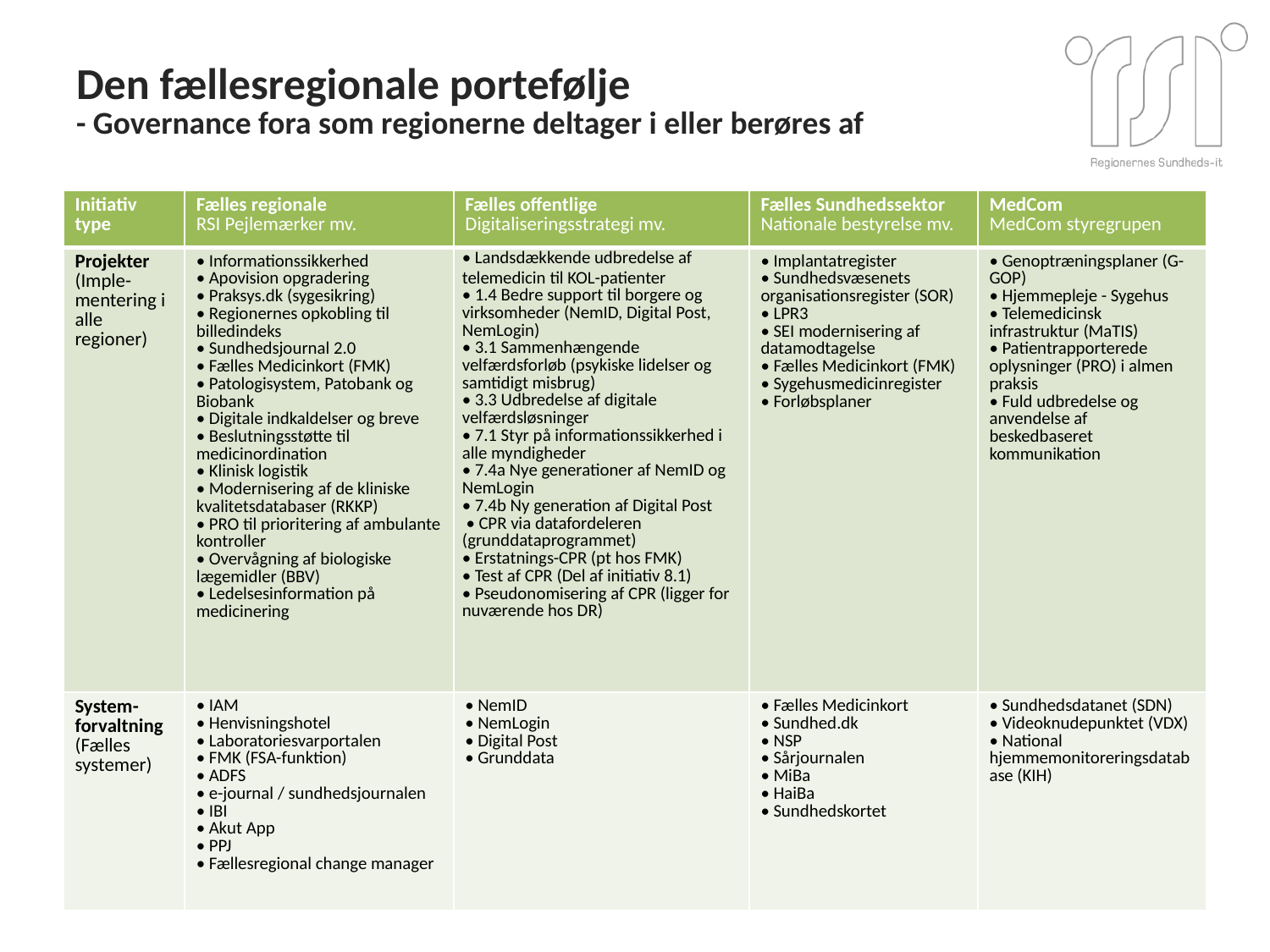

# Den fællesregionale portefølje - Governance fora som regionerne deltager i eller berøres af

| Initiativ type | Fælles regionale RSI Pejlemærker mv. | Fælles offentlige Digitaliseringsstrategi mv. | Fælles Sundhedssektor Nationale bestyrelse mv. | MedCom MedCom styregrupen |
| --- | --- | --- | --- | --- |
| Projekter (Imple-mentering i alle regioner) | • Informationssikkerhed • Apovision opgradering • Praksys.dk (sygesikring) • Regionernes opkobling til billedindeks • Sundhedsjournal 2.0 • Fælles Medicinkort (FMK) • Patologisystem, Patobank og Biobank • Digitale indkaldelser og breve • Beslutningsstøtte til medicinordination • Klinisk logistik • Modernisering af de kliniske kvalitetsdatabaser (RKKP) • PRO til prioritering af ambulante kontroller • Overvågning af biologiske lægemidler (BBV) • Ledelsesinformation på medicinering | • Landsdækkende udbredelse af telemedicin til KOL-patienter • 1.4 Bedre support til borgere og virksomheder (NemID, Digital Post, NemLogin) • 3.1 Sammenhængende velfærdsforløb (psykiske lidelser og samtidigt misbrug) • 3.3 Udbredelse af digitale velfærdsløsninger • 7.1 Styr på informationssikkerhed i alle myndigheder • 7.4a Nye generationer af NemID og NemLogin • 7.4b Ny generation af Digital Post  • CPR via datafordeleren (grunddataprogrammet) • Erstatnings-CPR (pt hos FMK) • Test af CPR (Del af initiativ 8.1) • Pseudonomisering af CPR (ligger for nuværende hos DR) | • Implantatregister • Sundhedsvæsenets organisationsregister (SOR) • LPR3 • SEI modernisering af datamodtagelse • Fælles Medicinkort (FMK) • Sygehusmedicinregister • Forløbsplaner | • Genoptræningsplaner (G-GOP) • Hjemmepleje - Sygehus • Telemedicinsk infrastruktur (MaTIS) • Patientrapporterede oplysninger (PRO) i almen praksis • Fuld udbredelse og anvendelse af beskedbaseret kommunikation |
| System-forvaltning (Fælles systemer) | • IAM • Henvisningshotel • Laboratoriesvarportalen • FMK (FSA-funktion) • ADFS • e-journal / sundhedsjournalen • IBI • Akut App • PPJ • Fællesregional change manager | • NemID • NemLogin • Digital Post • Grunddata | • Fælles Medicinkort • Sundhed.dk • NSP • Sårjournalen • MiBa • HaiBa • Sundhedskortet | • Sundhedsdatanet (SDN) • Videoknudepunktet (VDX) • National hjemmemonitoreringsdatabase (KIH) |